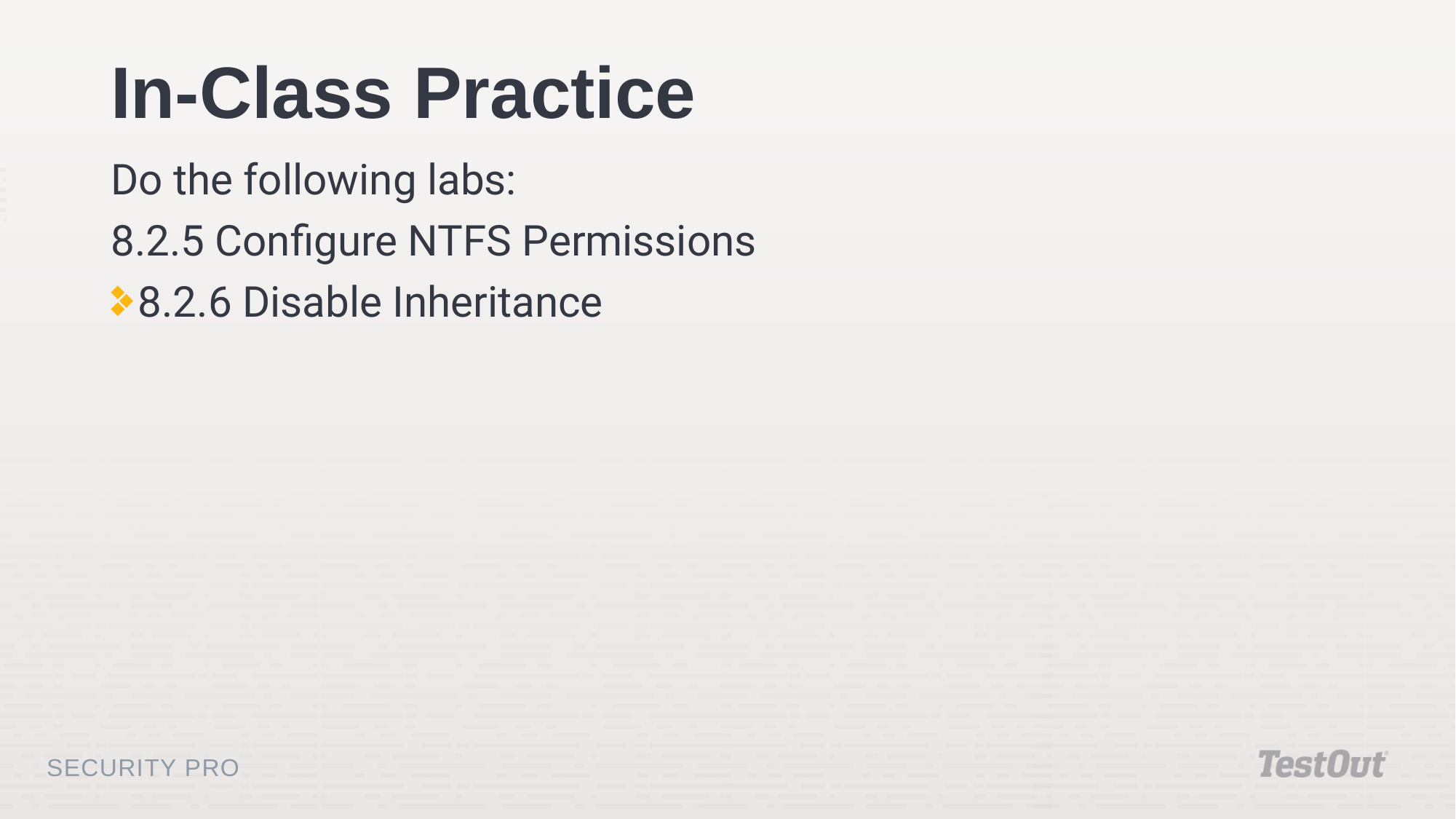

# In-Class Practice
Do the following labs:
8.2.5 Configure NTFS Permissions
8.2.6 Disable Inheritance
Security Pro